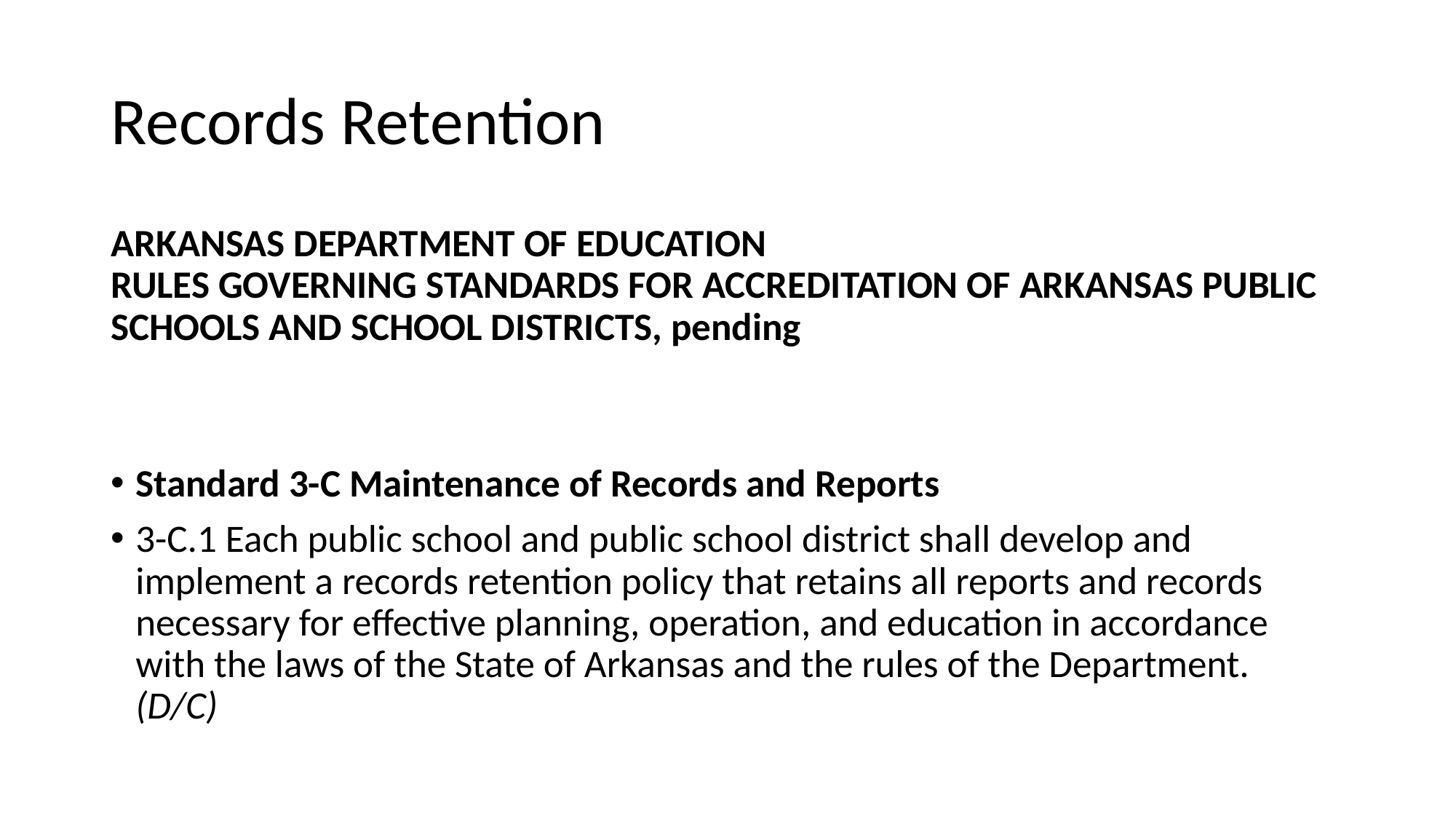

# Records Retention
ARKANSAS DEPARTMENT OF EDUCATION
RULES GOVERNING STANDARDS FOR ACCREDITATION OF ARKANSAS PUBLIC SCHOOLS AND SCHOOL DISTRICTS, pending

Standard 3-C Maintenance of Records and Reports
3-C.1 Each public school and public school district shall develop and implement a records retention policy that retains all reports and records necessary for effective planning, operation, and education in accordance with the laws of the State of Arkansas and the rules of the Department. (D/C)